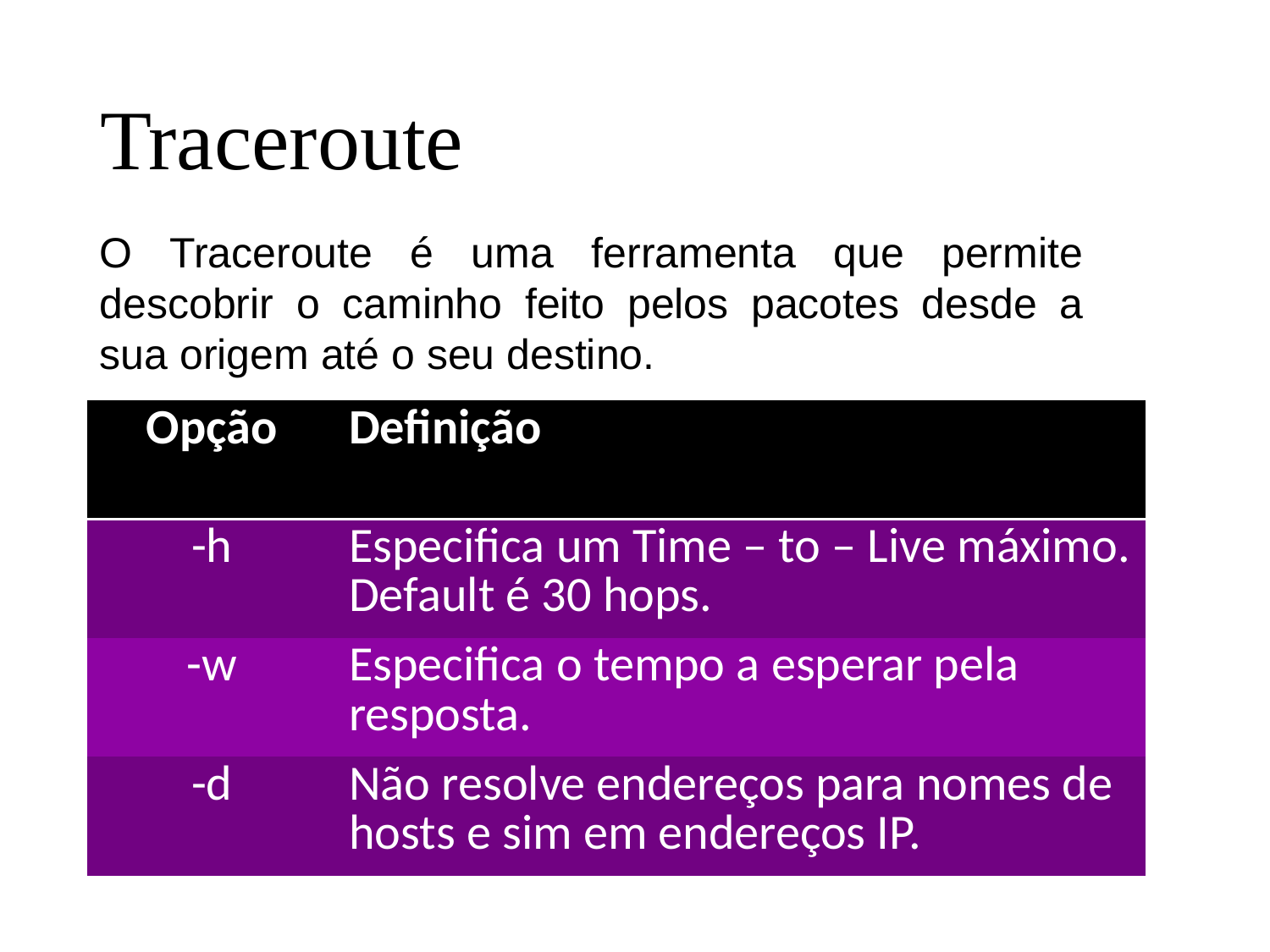

# Traceroute
O Traceroute é uma ferramenta que permite descobrir o caminho feito pelos pacotes desde a sua origem até o seu destino.
| Opção | Definição |
| --- | --- |
| -h | Especifica um Time – to – Live máximo. Default é 30 hops. |
| -w | Especifica o tempo a esperar pela resposta. |
| -d | Não resolve endereços para nomes de hosts e sim em endereços IP. |